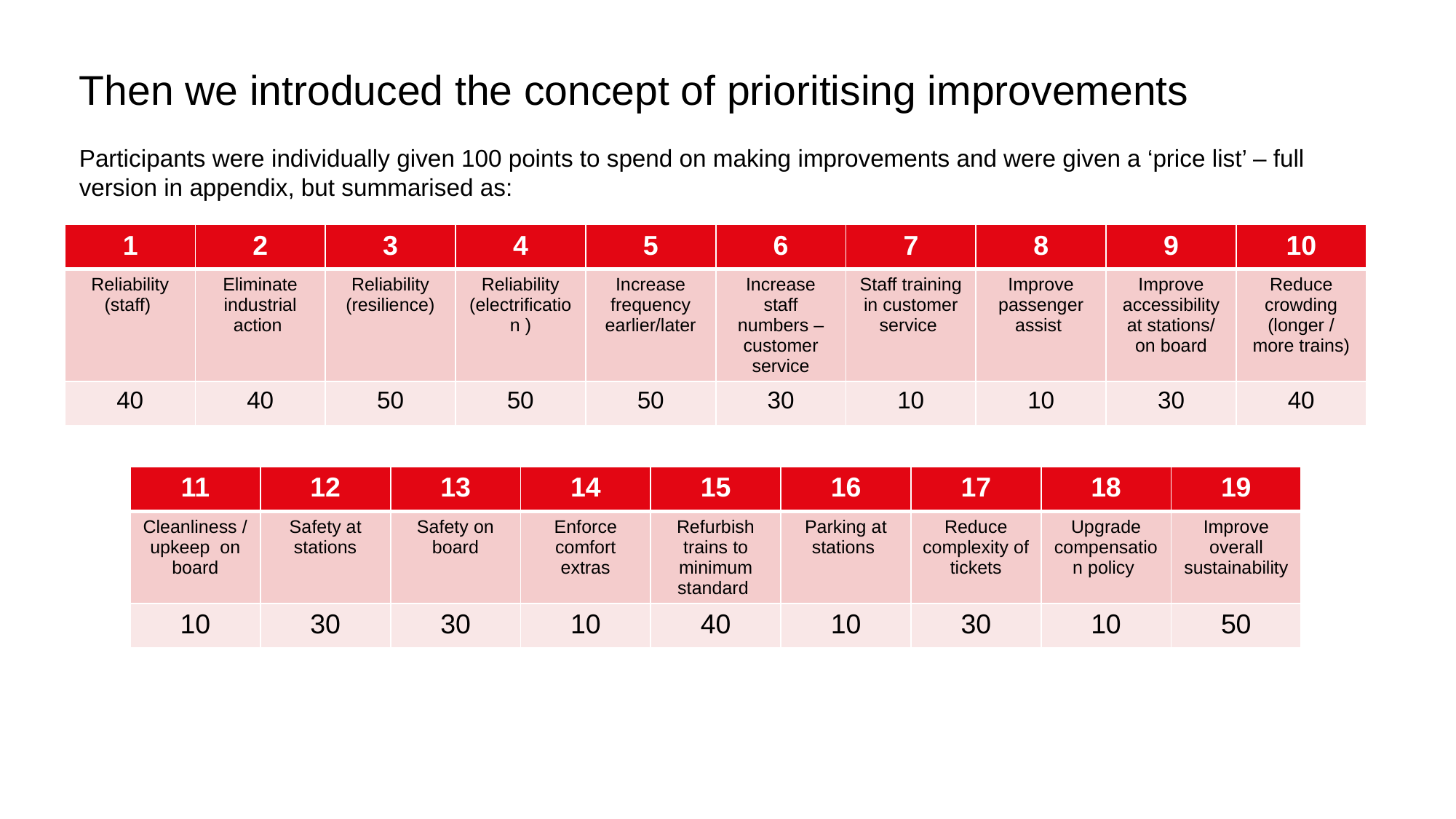

# Then we introduced the concept of prioritising improvements
Participants were individually given 100 points to spend on making improvements and were given a ‘price list’ – full version in appendix, but summarised as:

| 1 | 2 | 3 | 4 | 5 | 6 | 7 | 8 | 9 | 10 |
| --- | --- | --- | --- | --- | --- | --- | --- | --- | --- |
| Reliability (staff) | Eliminate industrial action | Reliability (resilience) | Reliability (electrification ) | Increase frequency earlier/later | Increase staff numbers – customer service | Staff training in customer service | Improve passenger assist | Improve accessibility at stations/ on board | Reduce crowding (longer / more trains) |
| 40 | 40 | 50 | 50 | 50 | 30 | 10 | 10 | 30 | 40 |
| 11 | 12 | 13 | 14 | 15 | 16 | 17 | 18 | 19 |
| --- | --- | --- | --- | --- | --- | --- | --- | --- |
| Cleanliness / upkeep on board | Safety at stations | Safety on board | Enforce comfort extras | Refurbish trains to minimum standard | Parking at stations | Reduce complexity of tickets | Upgrade compensation policy | Improve overall sustainability |
| 10 | 30 | 30 | 10 | 40 | 10 | 30 | 10 | 50 |